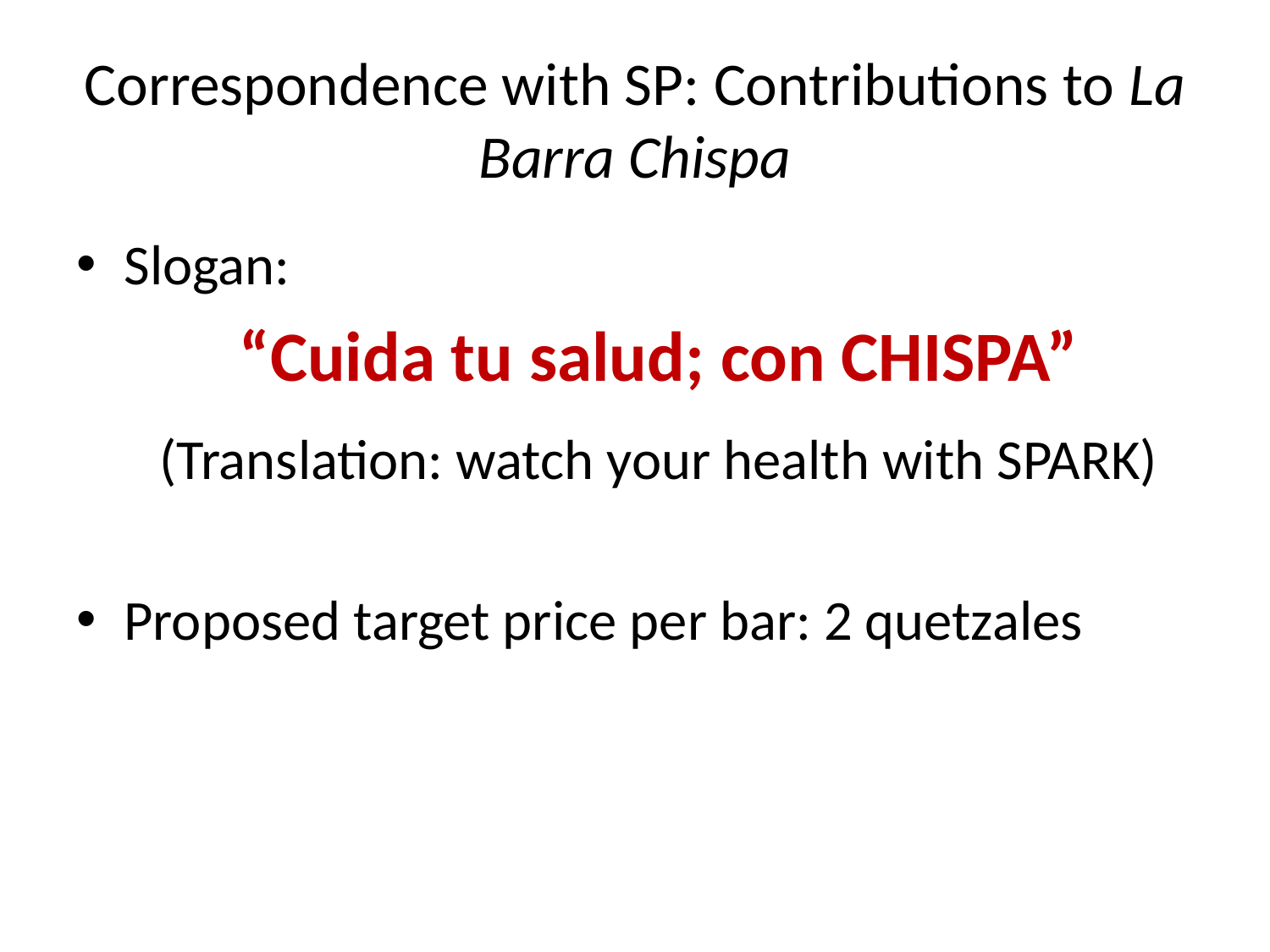

# Correspondence with SP: Contributions to La Barra Chispa
Slogan:
“Cuida tu salud; con CHISPA”
 	(Translation: watch your health with SPARK)

Proposed target price per bar: 2 quetzales